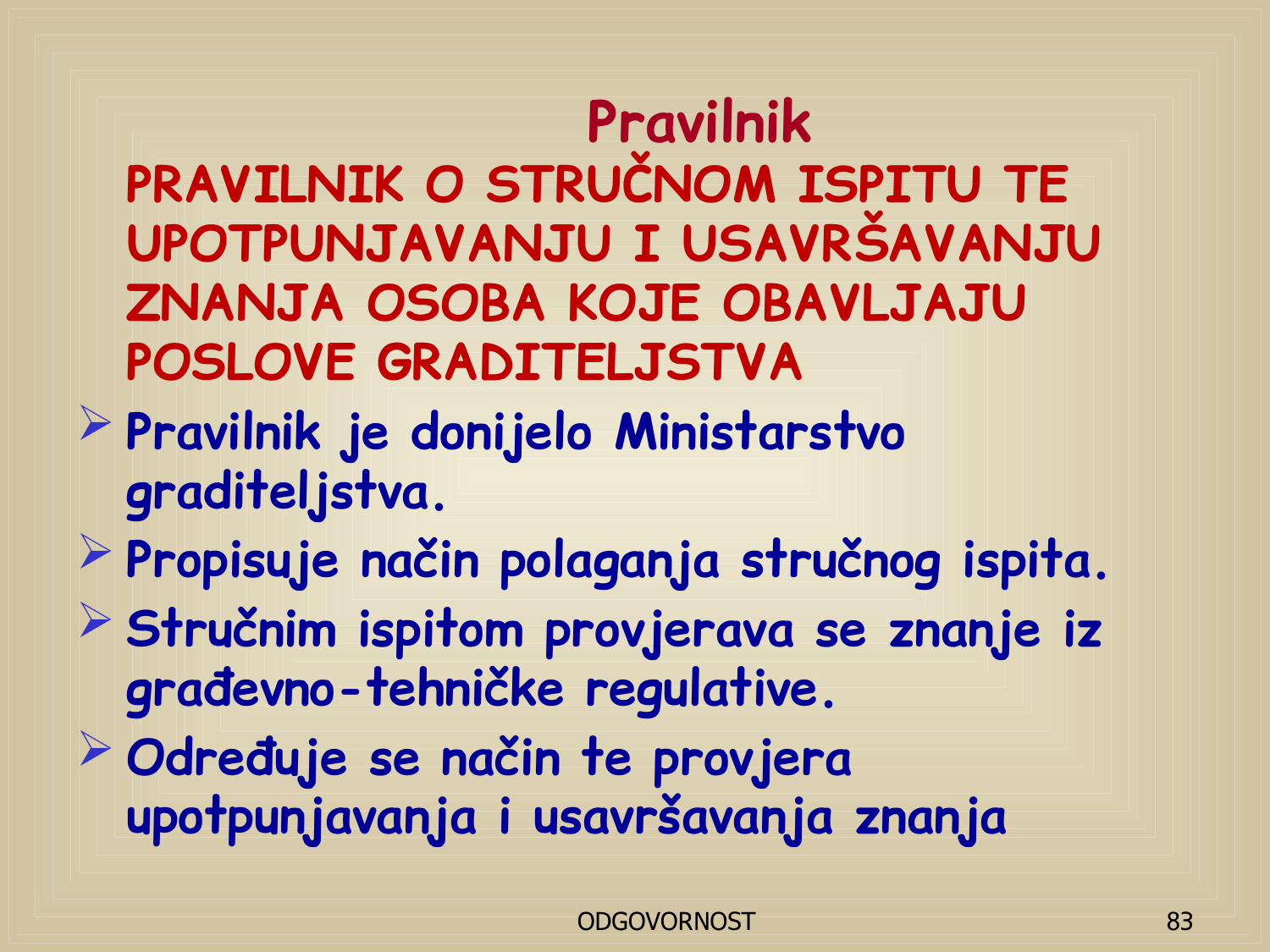

# Pravilnik
	PRAVILNIK O STRUČNOM ISPITU TE UPOTPUNJAVANJU I USAVRŠAVANJU ZNANJA OSOBA KOJE OBAVLJAJU POSLOVE GRADITELJSTVA
Pravilnik je donijelo Ministarstvo graditeljstva.
Propisuje način polaganja stručnog ispita.
Stručnim ispitom provjerava se znanje iz građevno-tehničke regulative.
Određuje se način te provjera upotpunjavanja i usavršavanja znanja
ODGOVORNOST
83